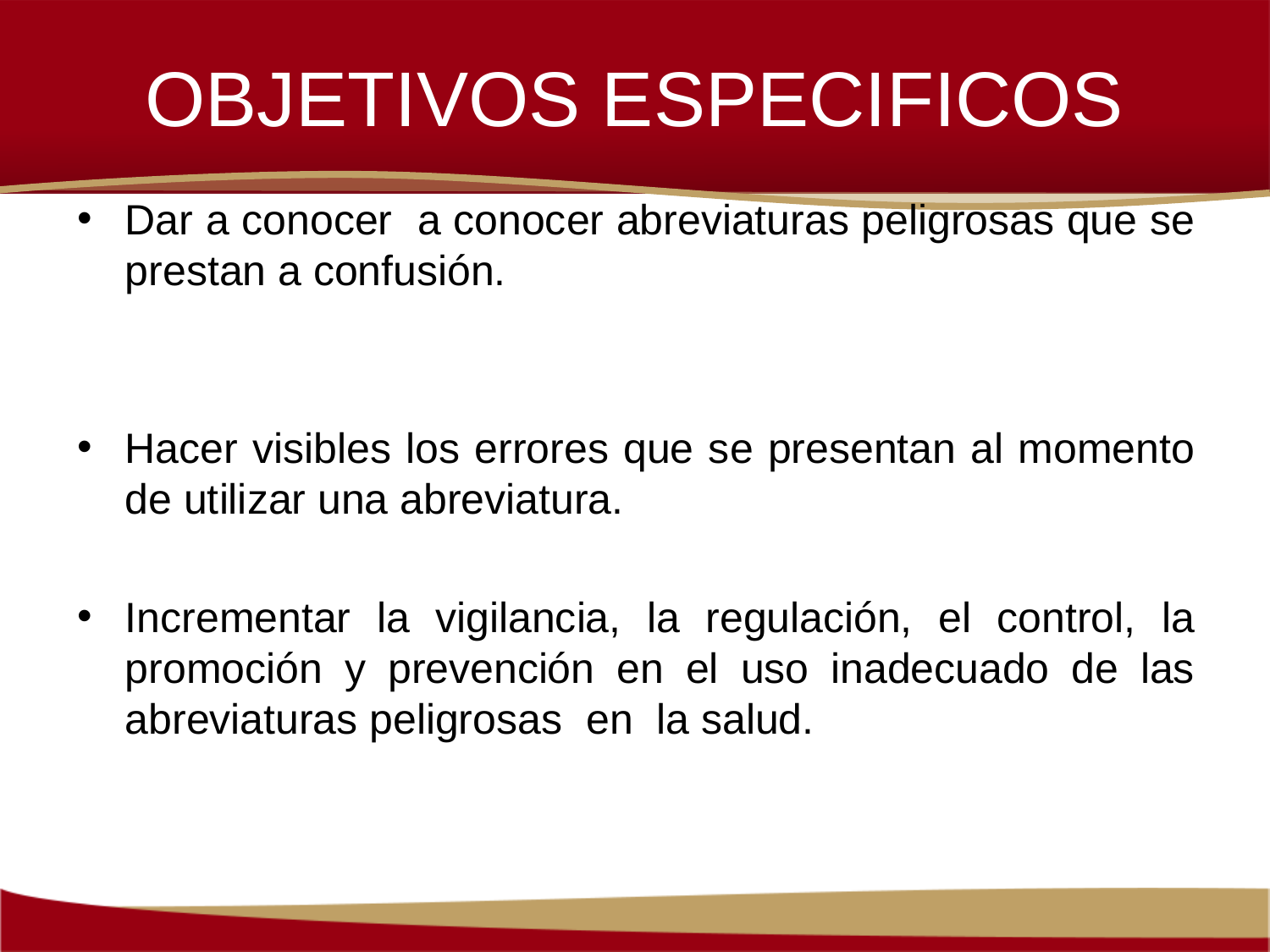

# OBJETIVOS ESPECIFICOS
Dar a conocer  a conocer abreviaturas peligrosas que se prestan a confusión.

Hacer visibles los errores que se presentan al momento de utilizar una abreviatura.

Incrementar la vigilancia, la regulación, el control, la promoción y prevención en el uso inadecuado de las abreviaturas peligrosas  en  la salud.